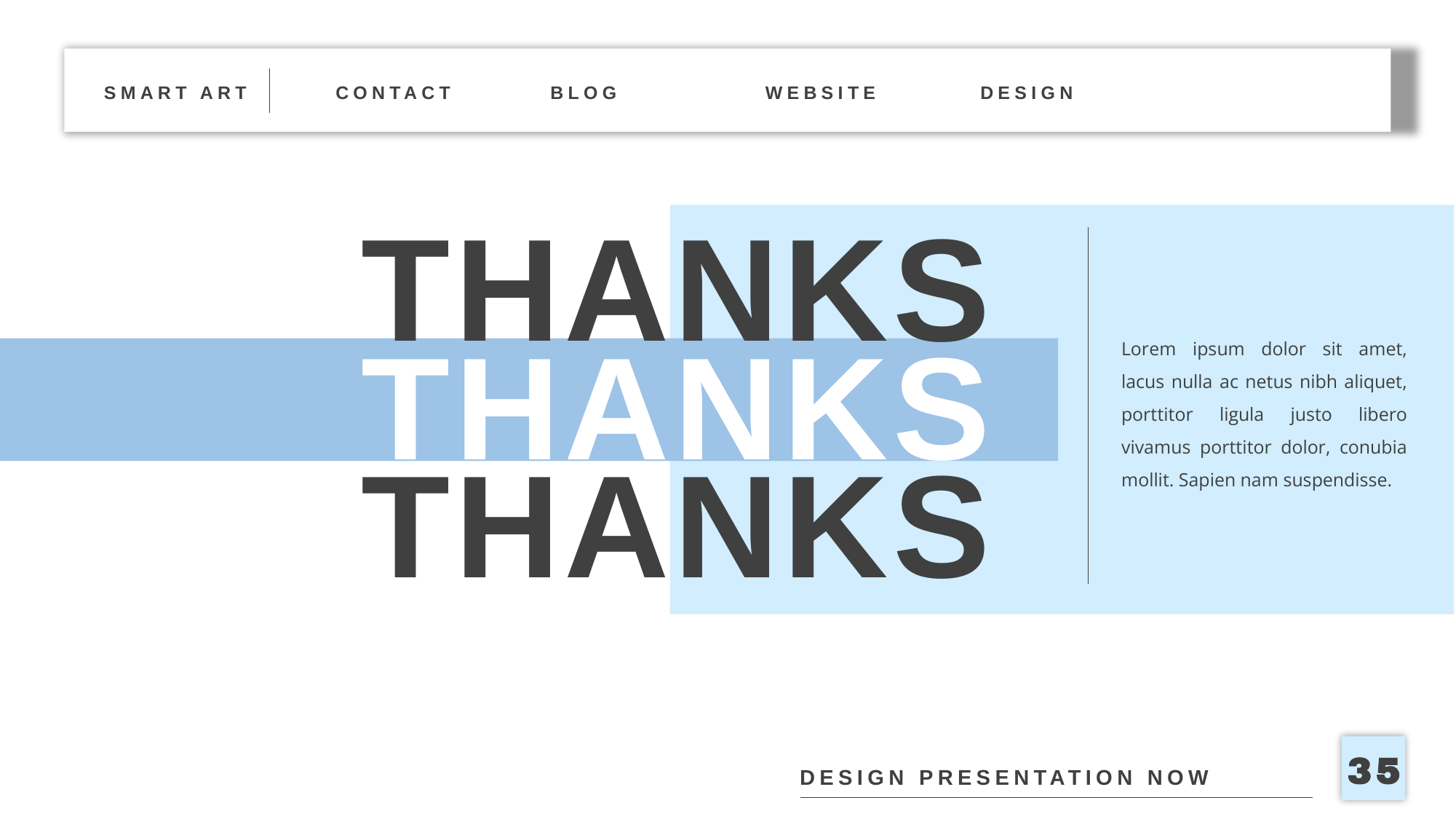

SMART ART
CONTACT
BLOG
WEBSITE
DESIGN
THANKS
THANKS
THANKS

Lorem ipsum dolor sit amet, lacus nulla ac netus nibh aliquet, porttitor ligula justo libero vivamus porttitor dolor, conubia mollit. Sapien nam suspendisse.

35
DESIGN PRESENTATION NOW